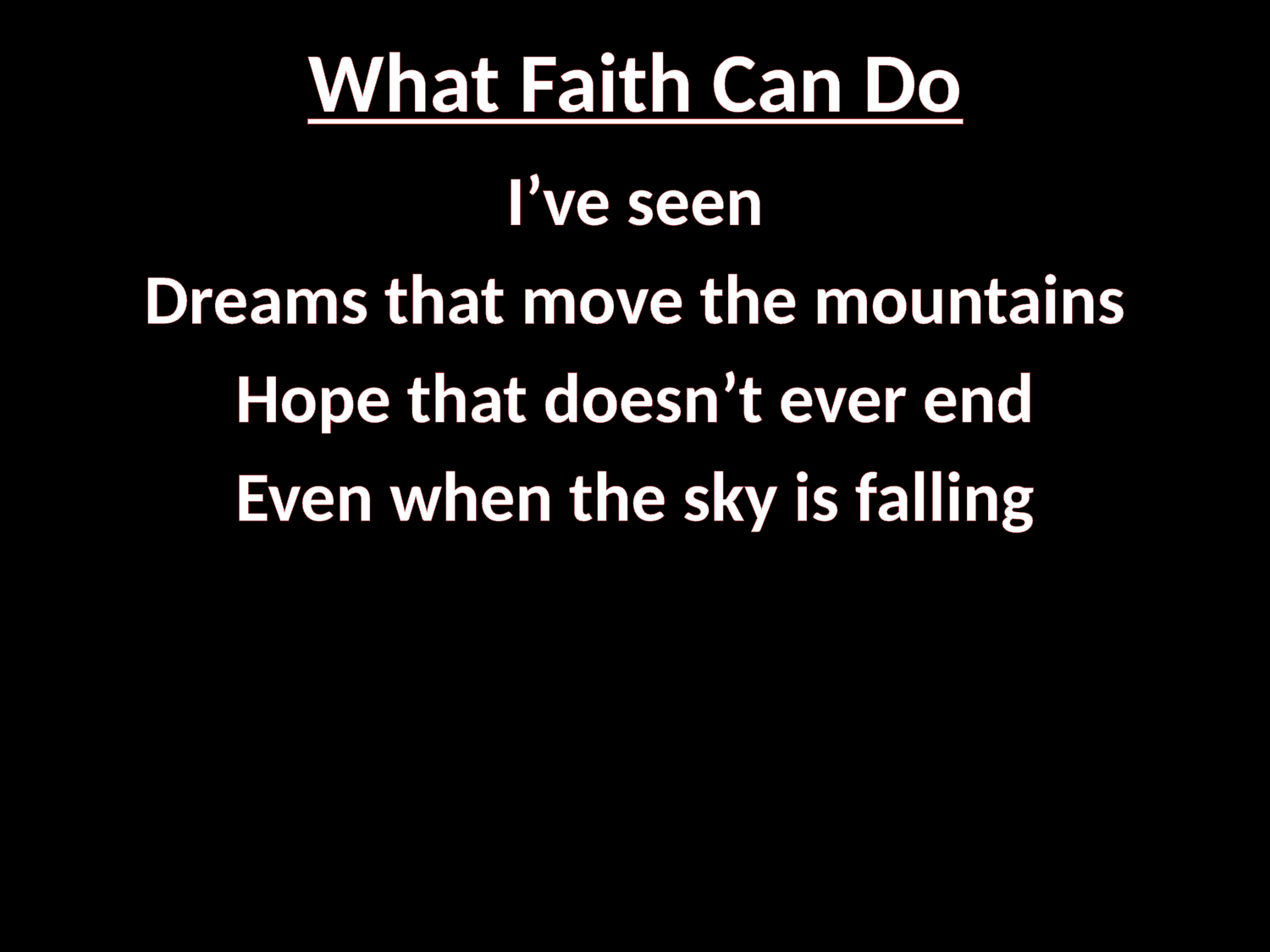

# What Faith Can Do
I’ve seen
Dreams that move the mountains
Hope that doesn’t ever end
Even when the sky is falling